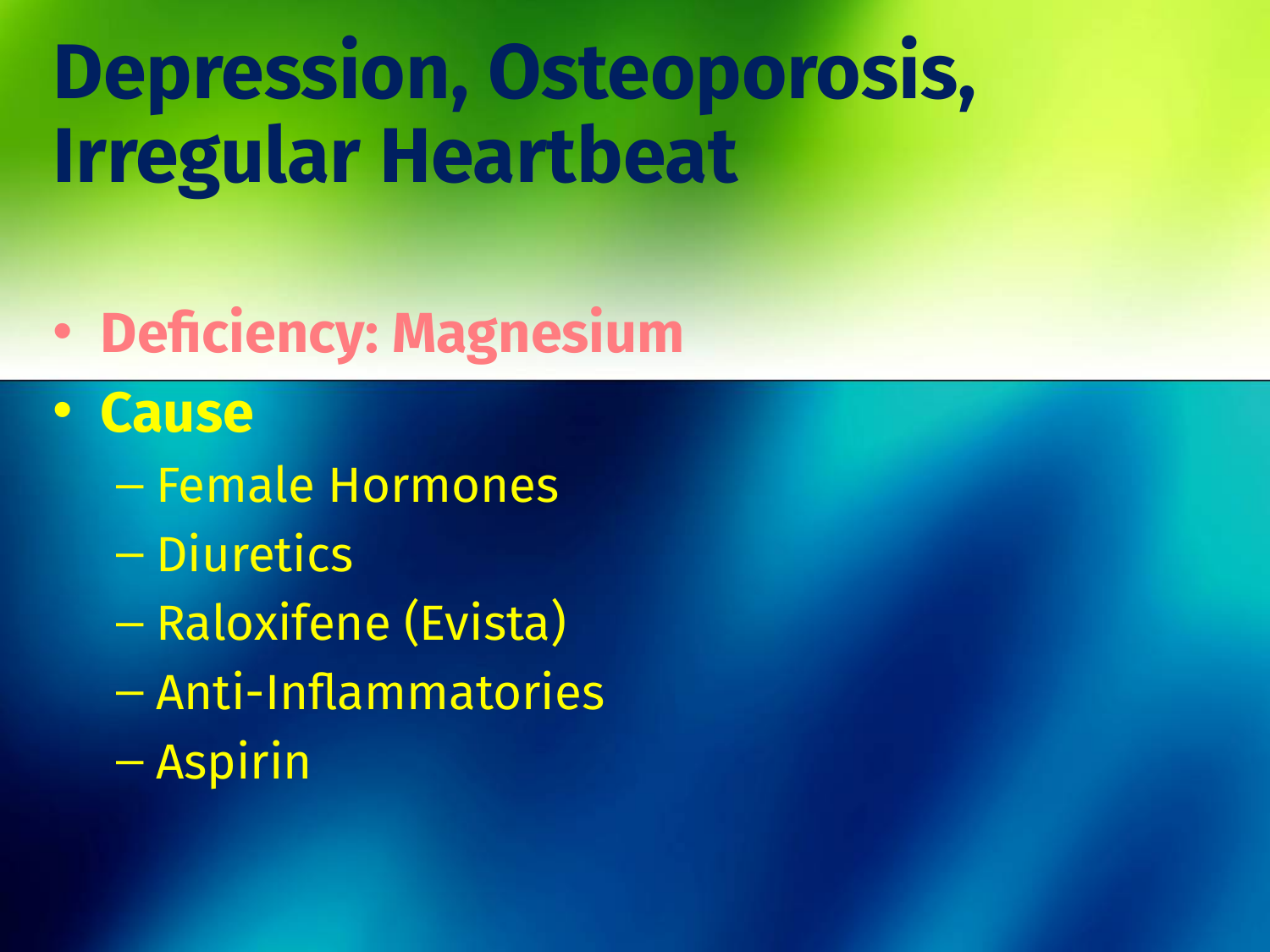

# Depression, Osteoporosis, Irregular Heartbeat
Deficiency: Magnesium
Cause
Female Hormones
Diuretics
Raloxifene (Evista)
Anti-Inflammatories
Aspirin